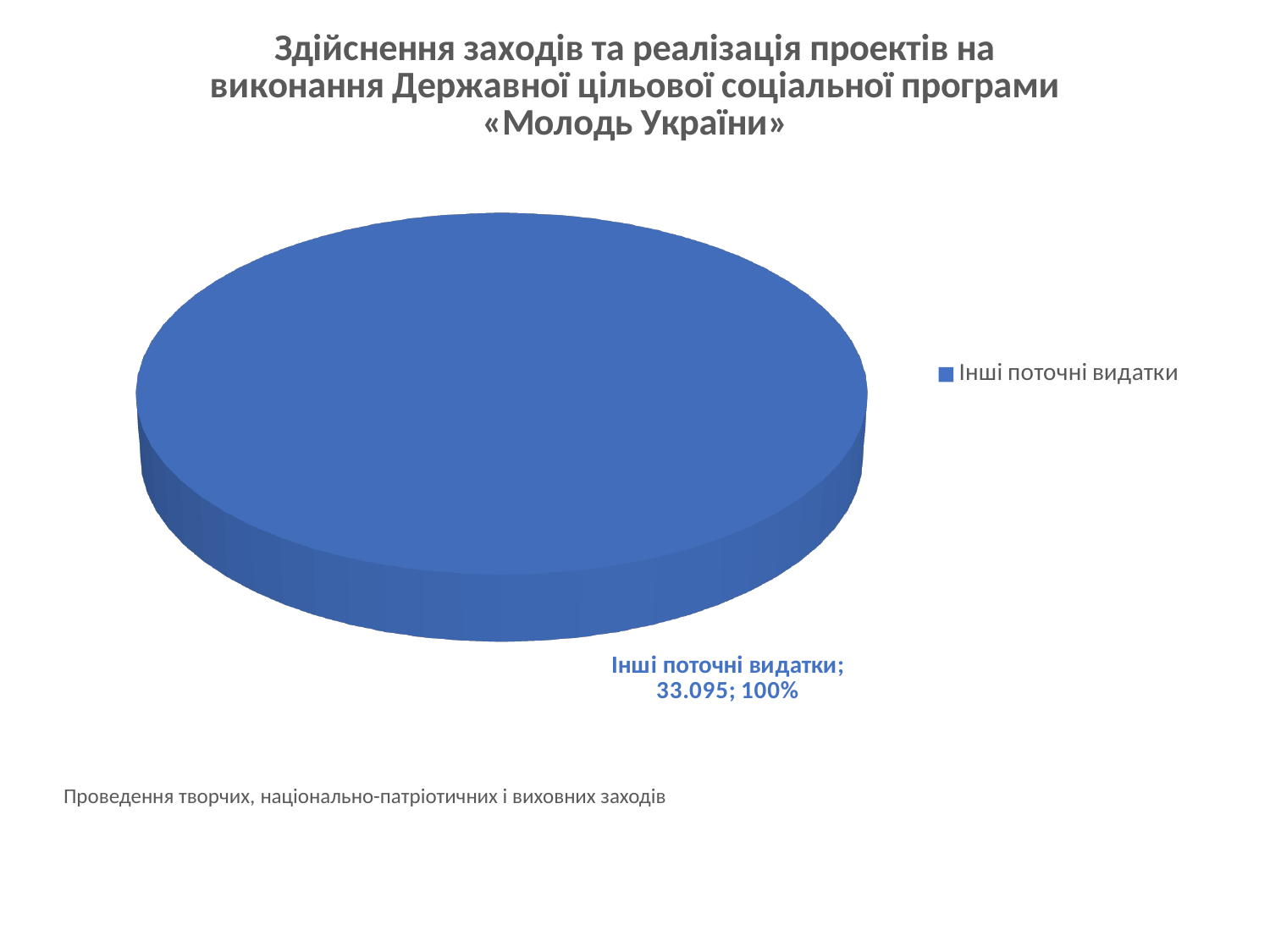

[unsupported chart]

Проведення творчих, національно-патріотичних і виховних заходів